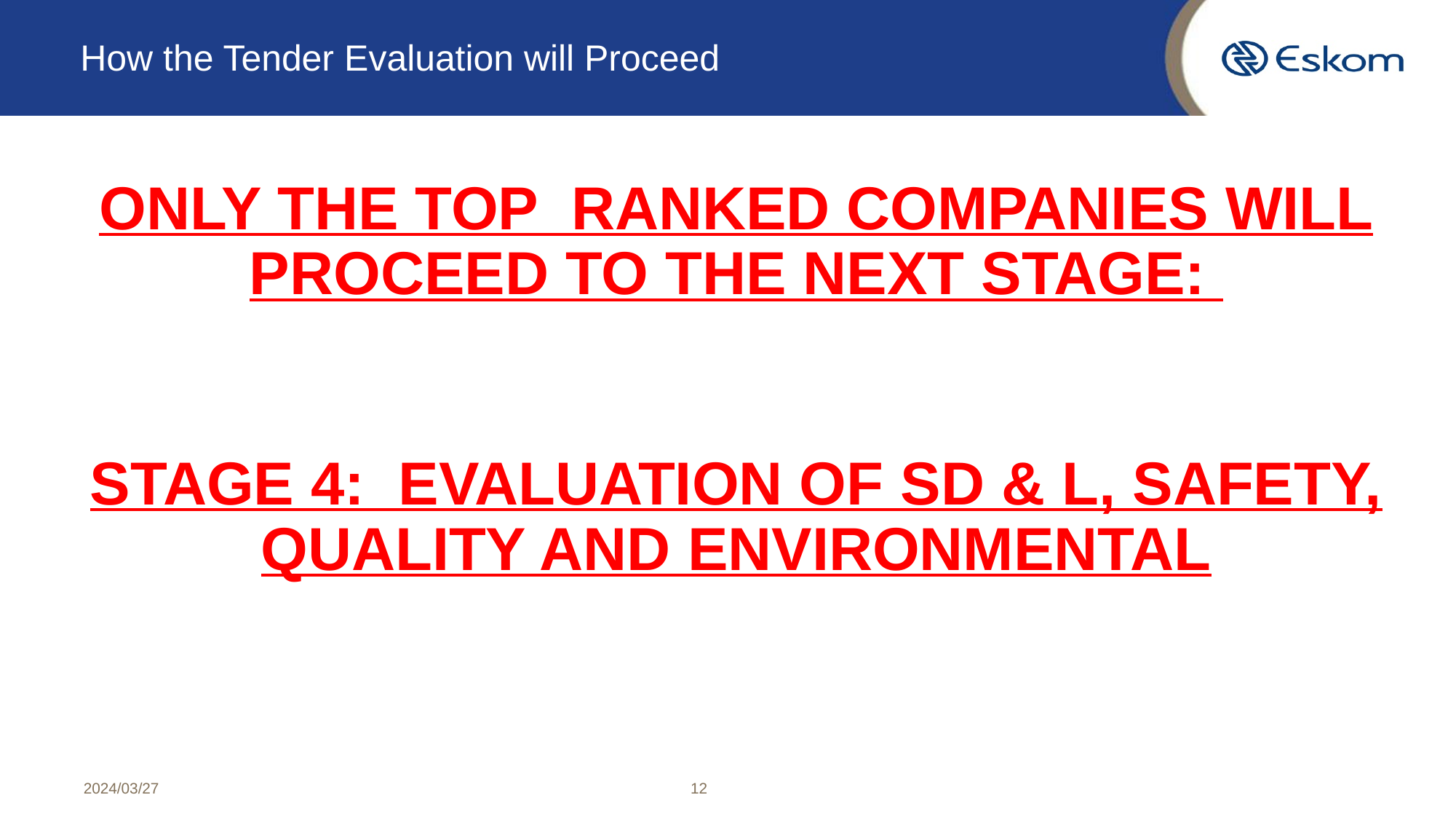

# How the Tender Evaluation will Proceed
ONLY THE TOP  RANKED COMPANIES WILL PROCEED TO THE NEXT STAGE:

STAGE 4:  EVALUATION OF SD & L, SAFETY, QUALITY AND ENVIRONMENTAL

2024/03/27
12